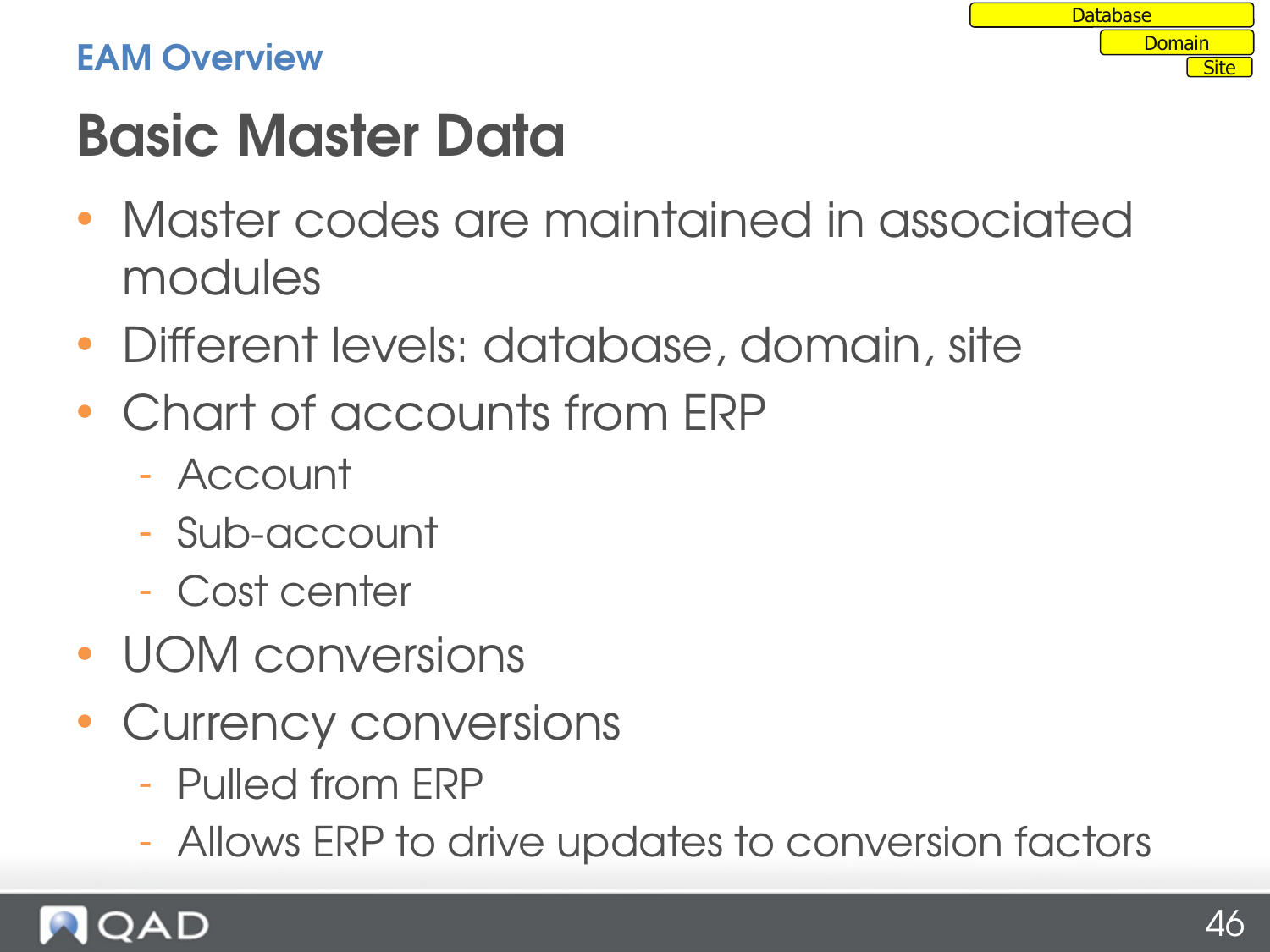

Database
Domain
Site
EAM Overview
# Basic Master Data
Master codes are maintained in associated modules
Different levels: database, domain, site
Chart of accounts from ERP
Account
Sub-account
Cost center
UOM conversions
Currency conversions
Pulled from ERP
Allows ERP to drive updates to conversion factors
46